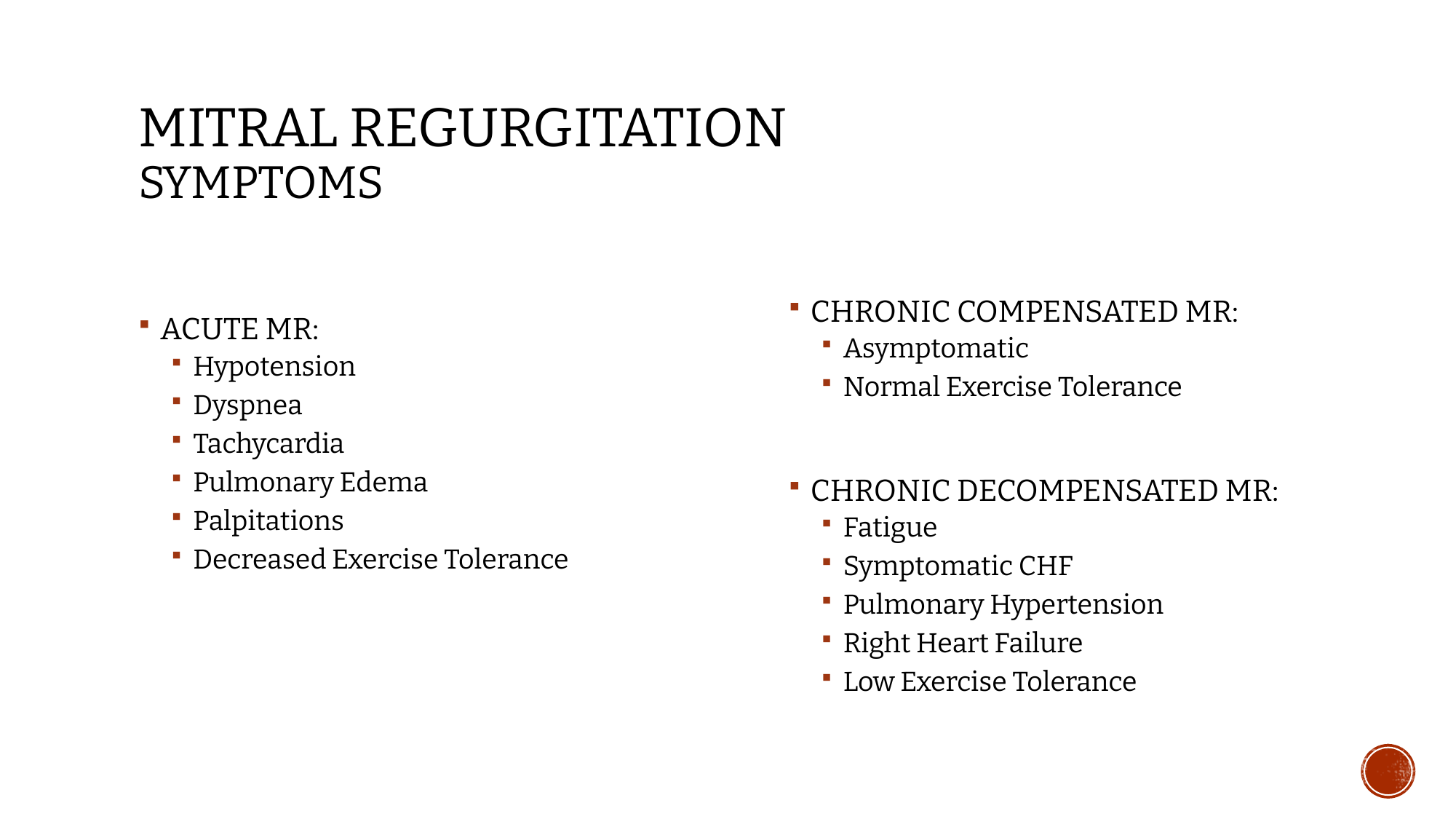

# MITRAL REGURGITATION SyMPTOMS

CHRONIC COMPENSATED MR:
Asymptomatic
Normal Exercise Tolerance

CHRONIC DECOMPENSATED MR:
Fatigue
Symptomatic CHF
Pulmonary Hypertension
Right Heart Failure
Low Exercise Tolerance

ACUTE MR:
Hypotension
Dyspnea
Tachycardia
Pulmonary Edema
Palpitations
Decreased Exercise Tolerance